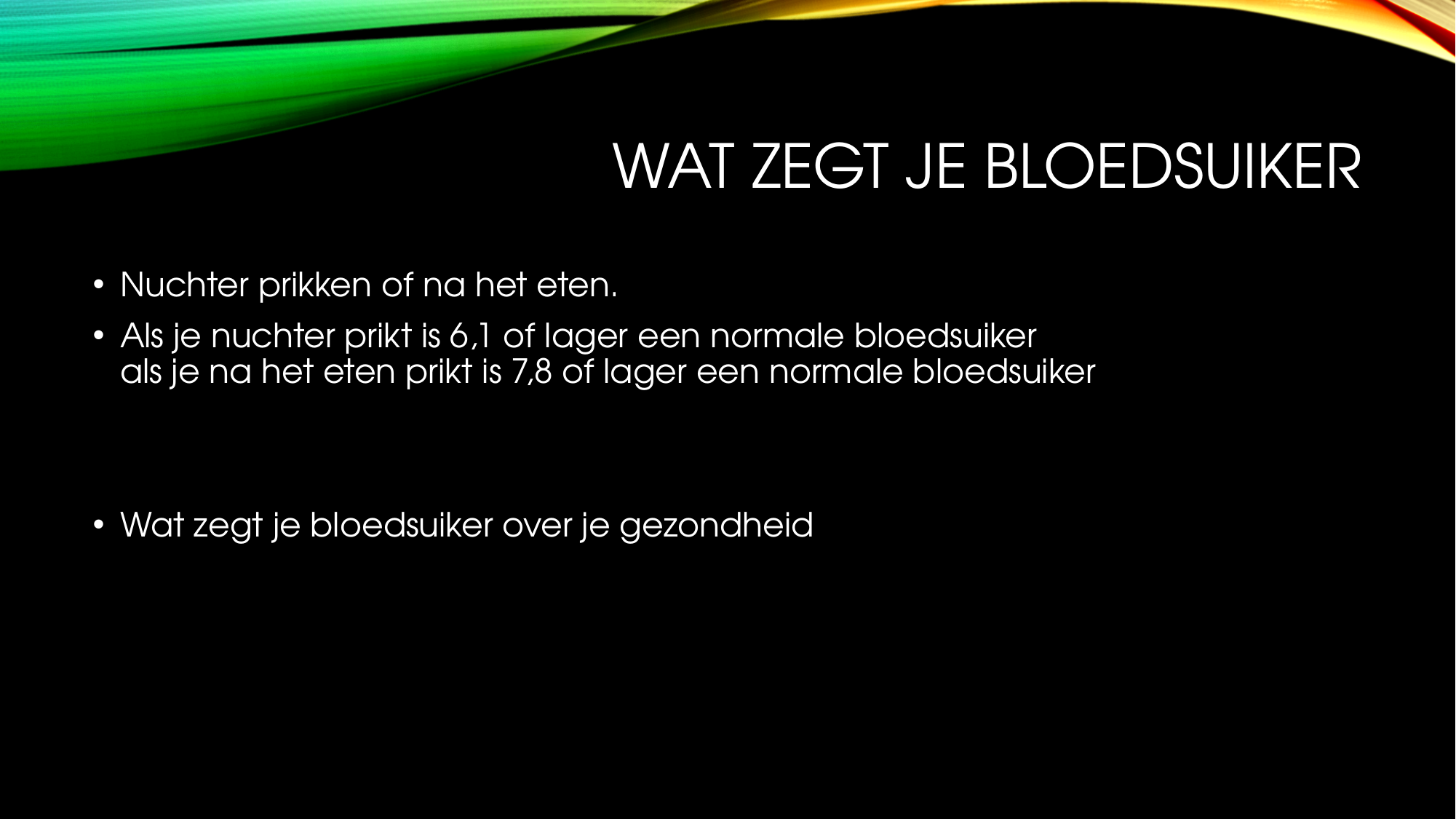

# Wat zegt je bloedsuiker
Nuchter prikken of na het eten.
Als je nuchter prikt is 6,1 of lager een normale bloedsuiker
als je na het eten prikt is 7,8 of lager een normale bloedsuiker

Wat zegt je bloedsuiker over je gezondheid